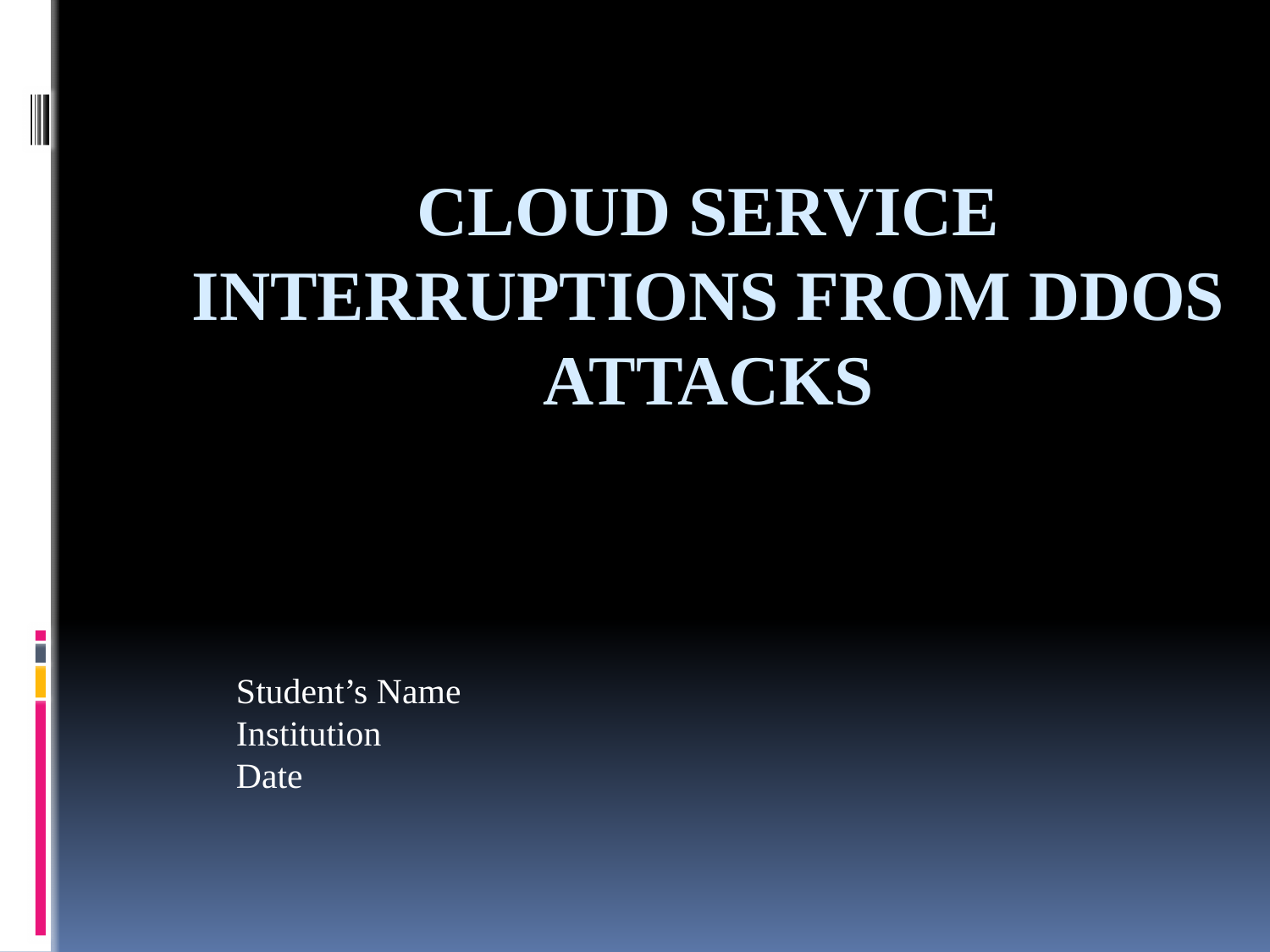

# Cloud Service Interruptions from DDoS Attacks
Student’s Name
Institution
Date